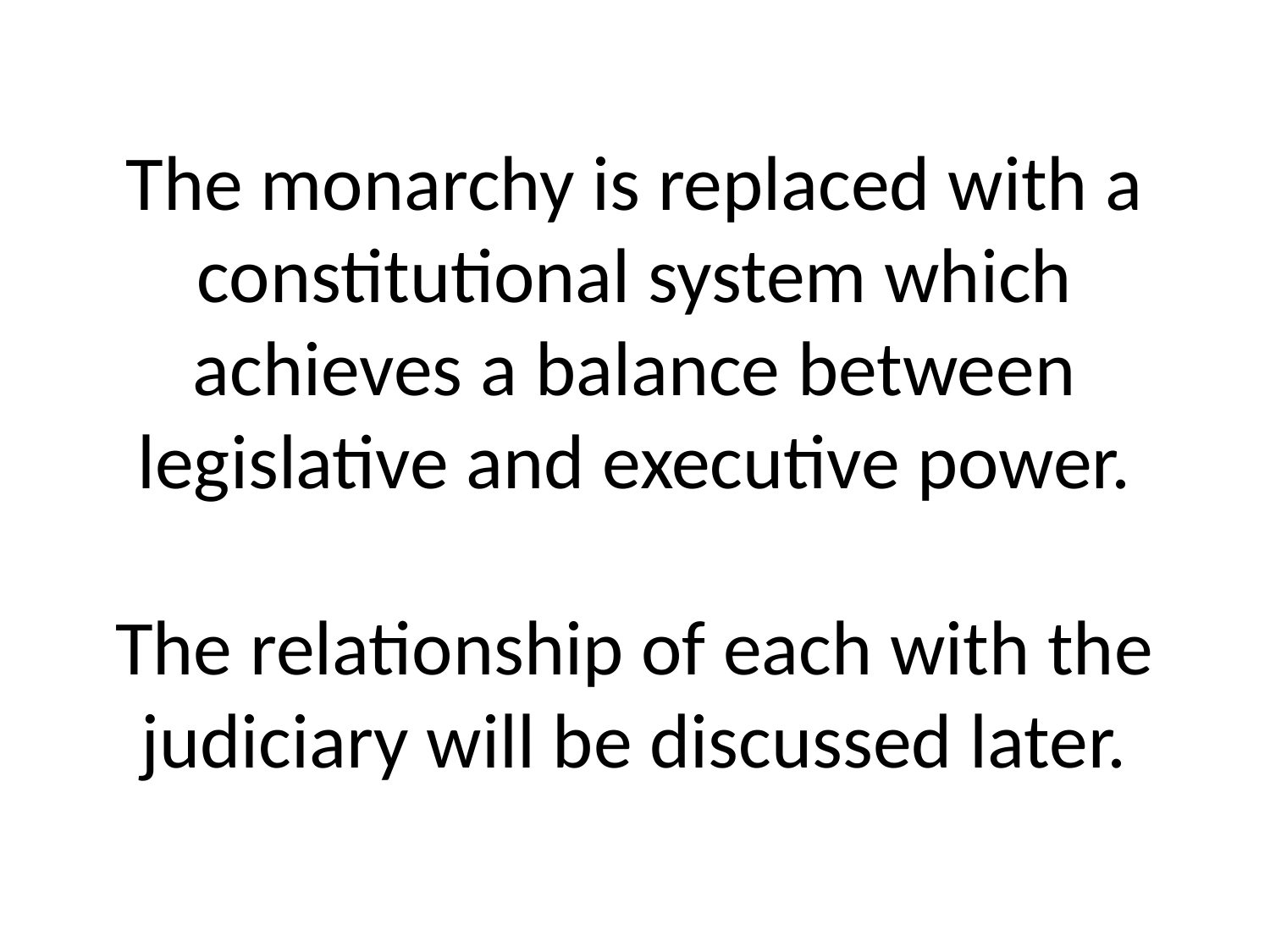

# The monarchy is replaced with a constitutional system which achieves a balance between legislative and executive power. The relationship of each with the judiciary will be discussed later.